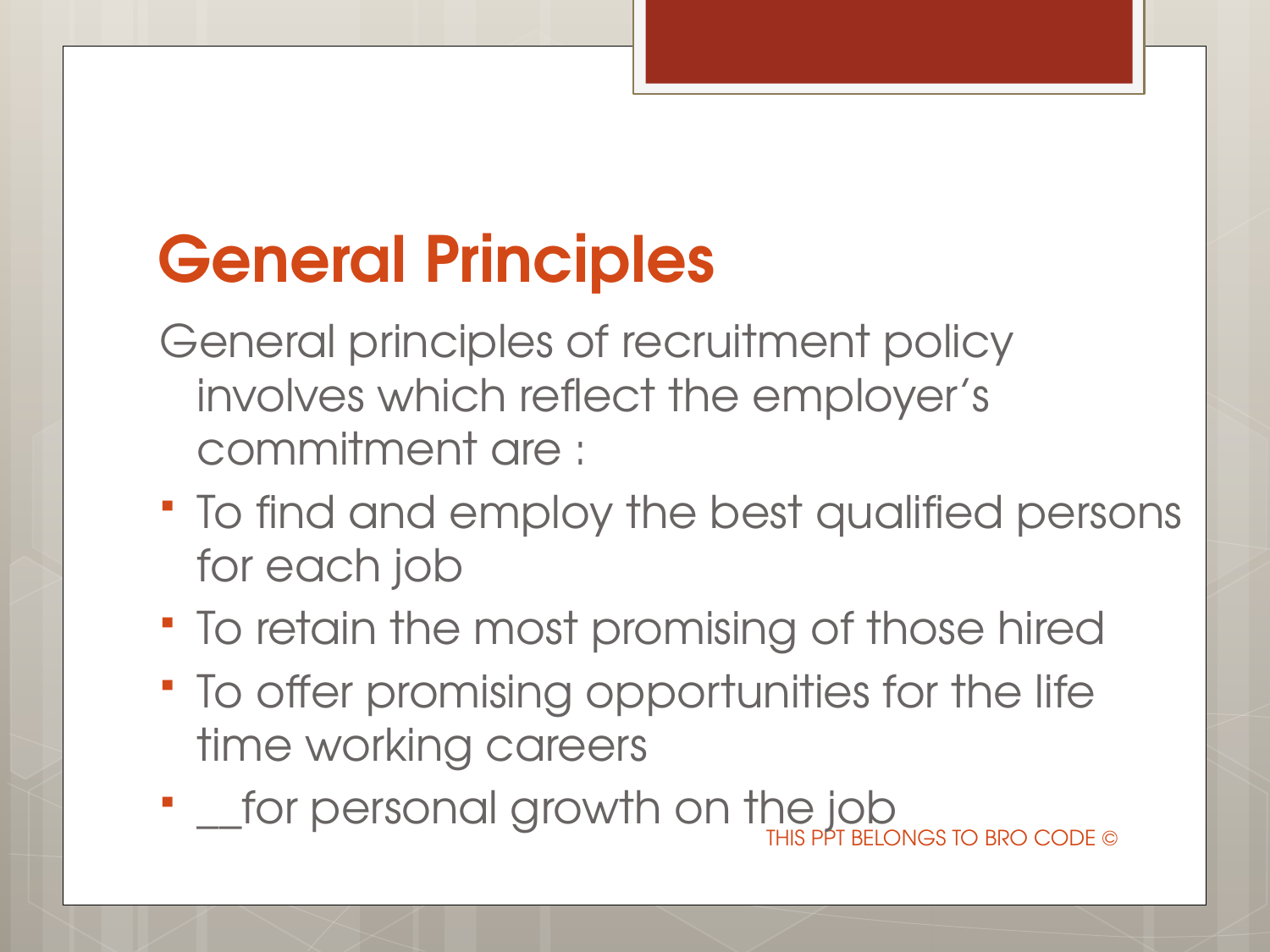

# General Principles
General principles of recruitment policy involves which reflect the employer’s commitment are :
To find and employ the best qualified persons for each job
To retain the most promising of those hired
To offer promising opportunities for the life time working careers
__for personal growth on the job
THIS PPT BELONGS TO BRO CODE ©